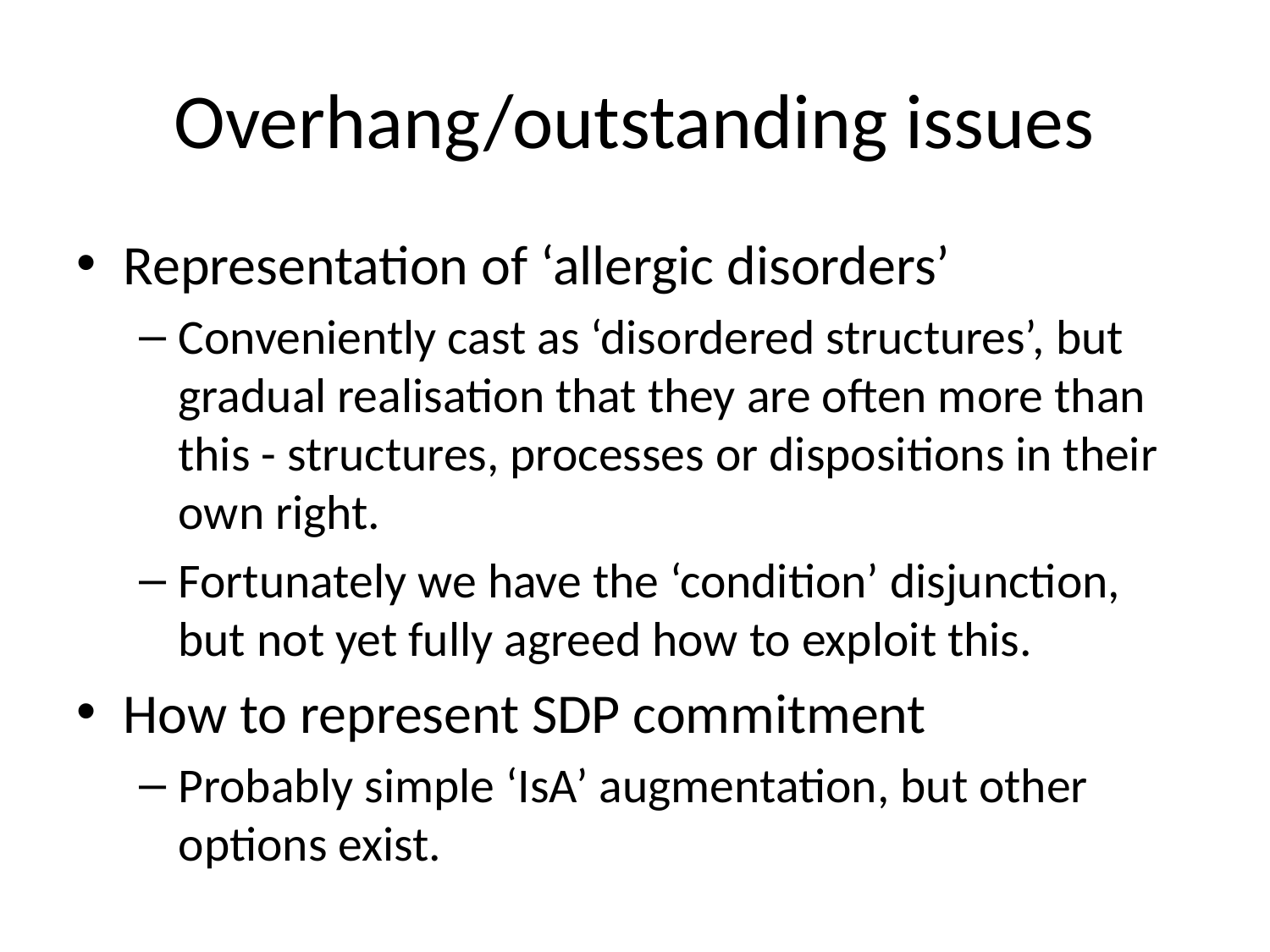

# Overhang/outstanding issues
Representation of ‘allergic disorders’
Conveniently cast as ‘disordered structures’, but gradual realisation that they are often more than this - structures, processes or dispositions in their own right.
Fortunately we have the ‘condition’ disjunction, but not yet fully agreed how to exploit this.
How to represent SDP commitment
Probably simple ‘IsA’ augmentation, but other options exist.